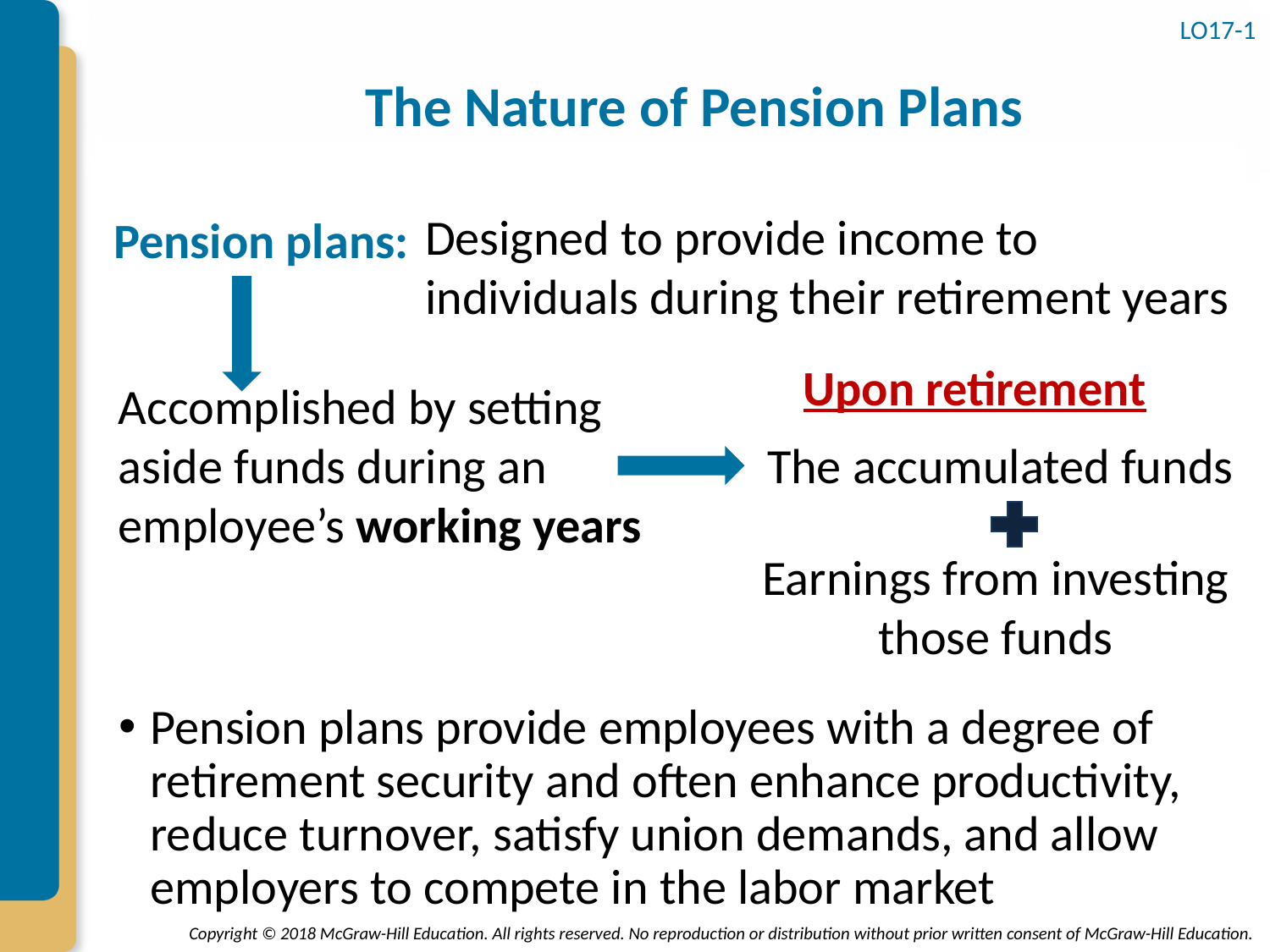

# The Nature of Pension Plans
LO17-1

Pension plans provide employees with a degree of retirement security and often enhance productivity, reduce turnover, satisfy union demands, and allow employers to compete in the labor market

Designed to provide income to individuals during their retirement years
Pension plans:

Upon retirement
Accomplished by setting aside funds during an employee’s working years

The accumulated funds

Earnings from investing those funds